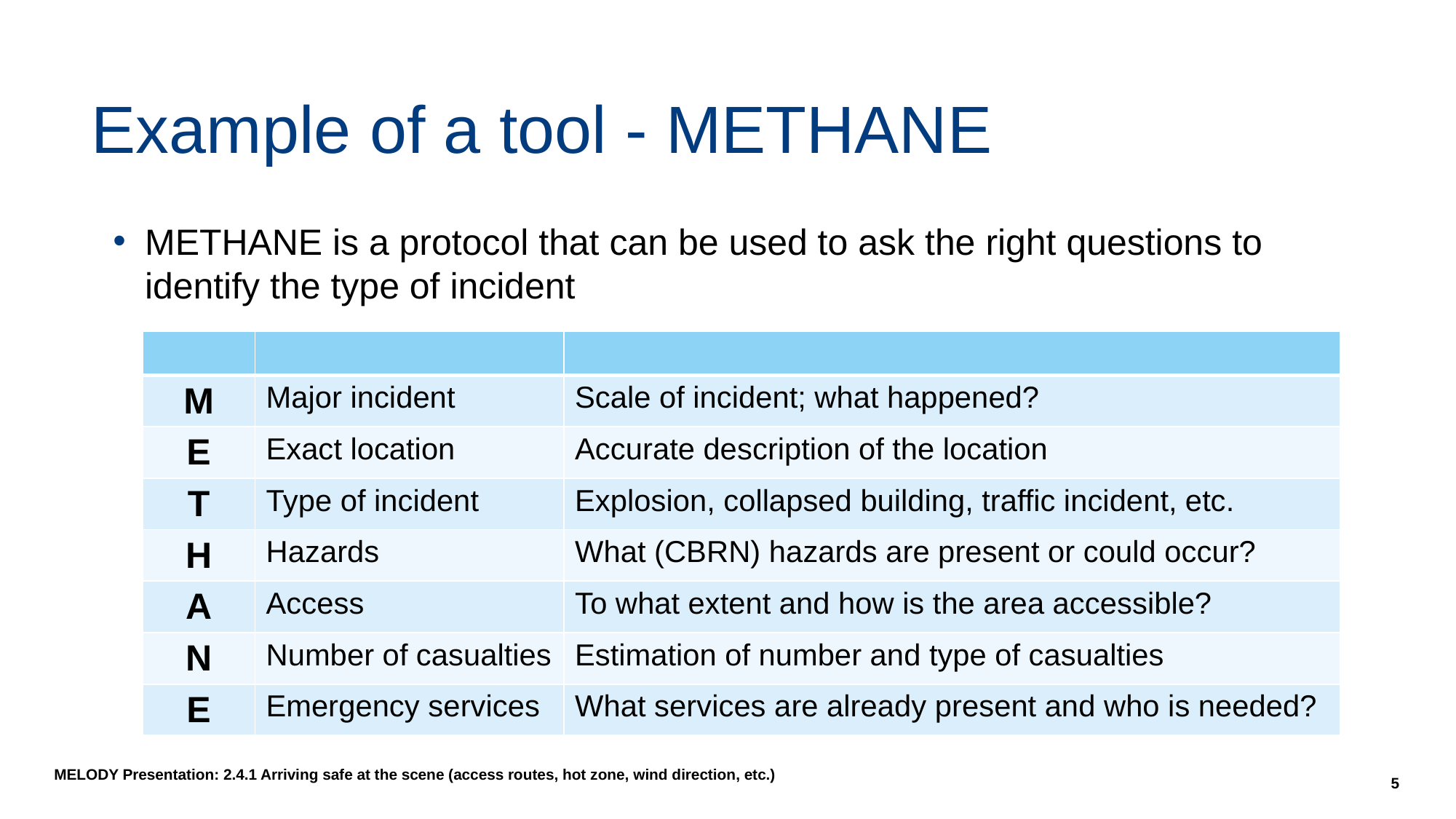

# Example of a tool - METHANE
METHANE is a protocol that can be used to ask the right questions to identify the type of incident

|  |  |  |
| --- | --- | --- |
| M | Major incident | Scale of incident; what happened? |
| E | Exact location | Accurate description of the location |
| T | Type of incident | Explosion, collapsed building, traffic incident, etc. |
| H | Hazards | What (CBRN) hazards are present or could occur? |
| A | Access | To what extent and how is the area accessible? |
| N | Number of casualties | Estimation of number and type of casualties |
| E | Emergency services | What services are already present and who is needed? |
MELODY Presentation: 2.4.1 Arriving safe at the scene (access routes, hot zone, wind direction, etc.)

5